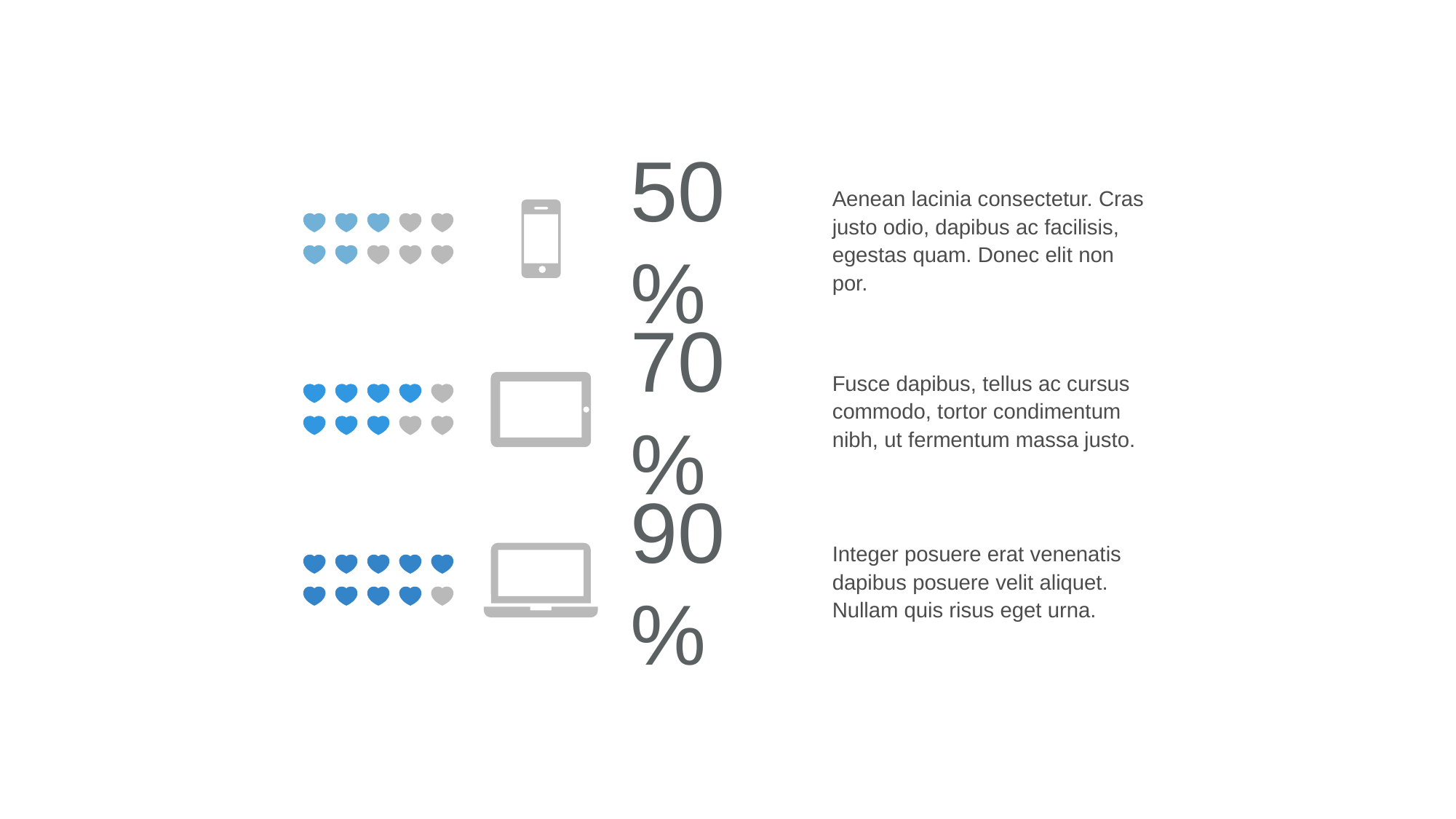

Aenean lacinia consectetur. Cras justo odio, dapibus ac facilisis, egestas quam. Donec elit non por.
50%

Fusce dapibus, tellus ac cursus commodo, tortor condimentum nibh, ut fermentum massa justo.
70%

Integer posuere erat venenatis dapibus posuere velit aliquet. Nullam quis risus eget urna.
90%